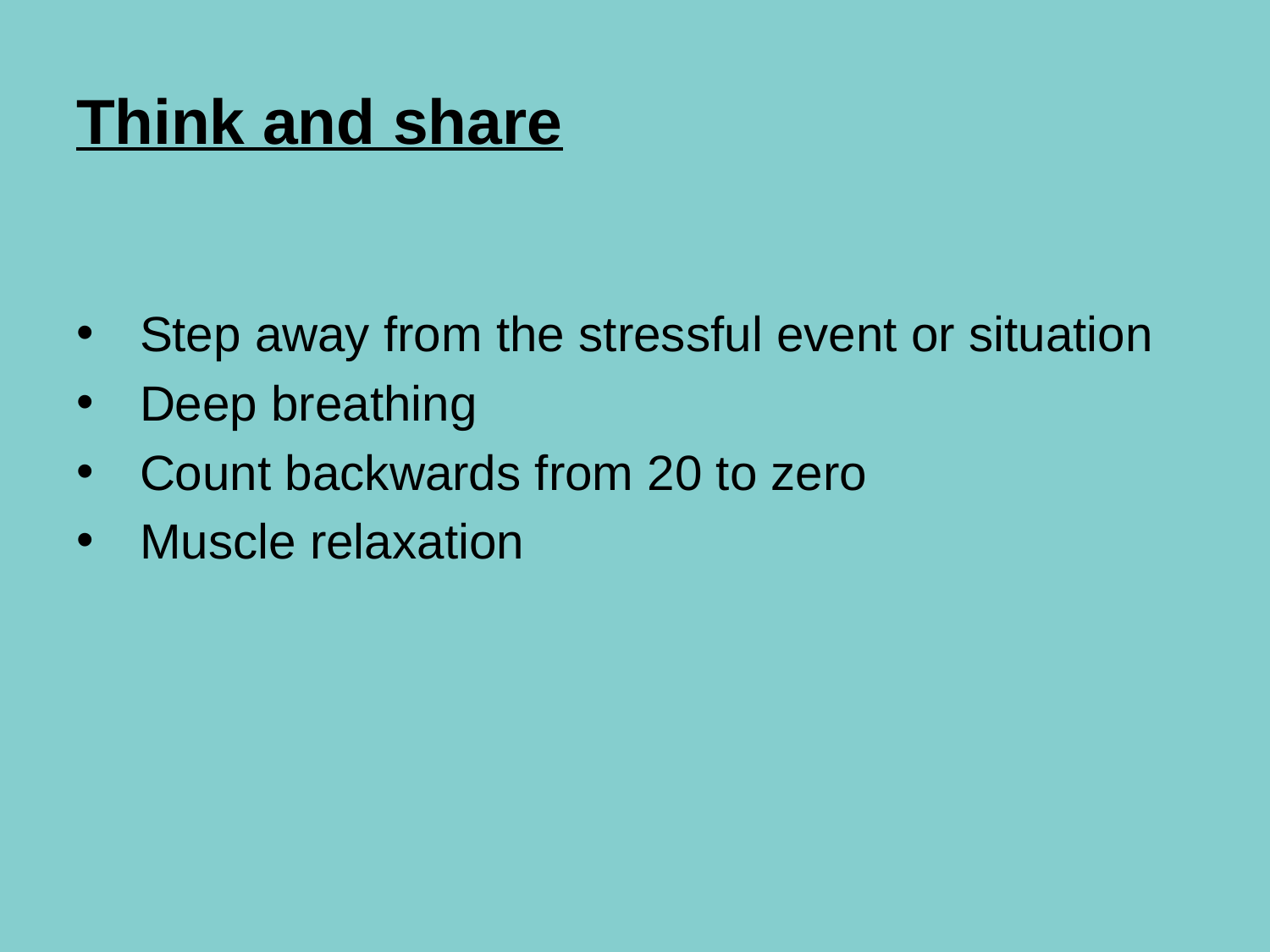

Think and share
Step away from the stressful event or situation
Deep breathing
Count backwards from 20 to zero
Muscle relaxation